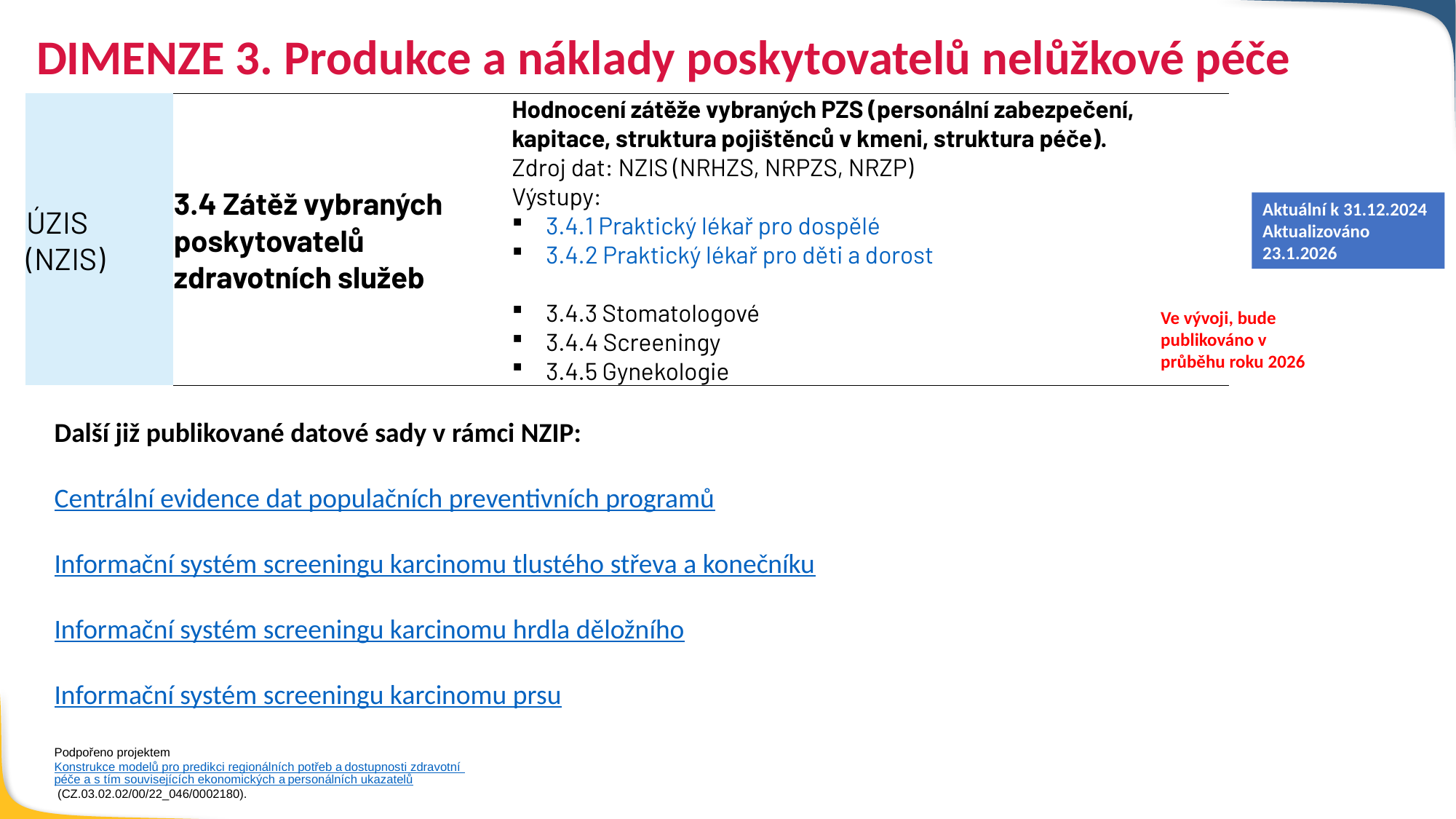

DIMENZE 3. Produkce a náklady poskytovatelů nelůžkové péče
| ÚZIS (NZIS) | 3.4 Zátěž vybraných poskytovatelů zdravotních služeb | Hodnocení zátěže vybraných PZS (personální zabezpečení, kapitace, struktura pojištěnců v kmeni, struktura péče). Zdroj dat: NZIS (NRHZS, NRPZS, NRZP) Výstupy: 3.4.1 Praktický lékař pro dospělé 3.4.2 Praktický lékař pro děti a dorost 3.4.3 Stomatologové 3.4.4 Screeningy 3.4.5 Gynekologie |
| --- | --- | --- |
Aktuální k 31.12.2024
Aktualizováno 23.1.2026
Ve vývoji, bude publikováno v průběhu roku 2026
Další již publikované datové sady v rámci NZIP:

Centrální evidence dat populačních preventivních programů

Informační systém screeningu karcinomu tlustého střeva a konečníku

Informační systém screeningu karcinomu hrdla děložního

Informační systém screeningu karcinomu prsu

Podpořeno projektem Konstrukce modelů pro predikci regionálních potřeb a dostupnosti zdravotní péče a s tím souvisejících ekonomických a personálních ukazatelů (CZ.03.02.02/00/22_046/0002180).